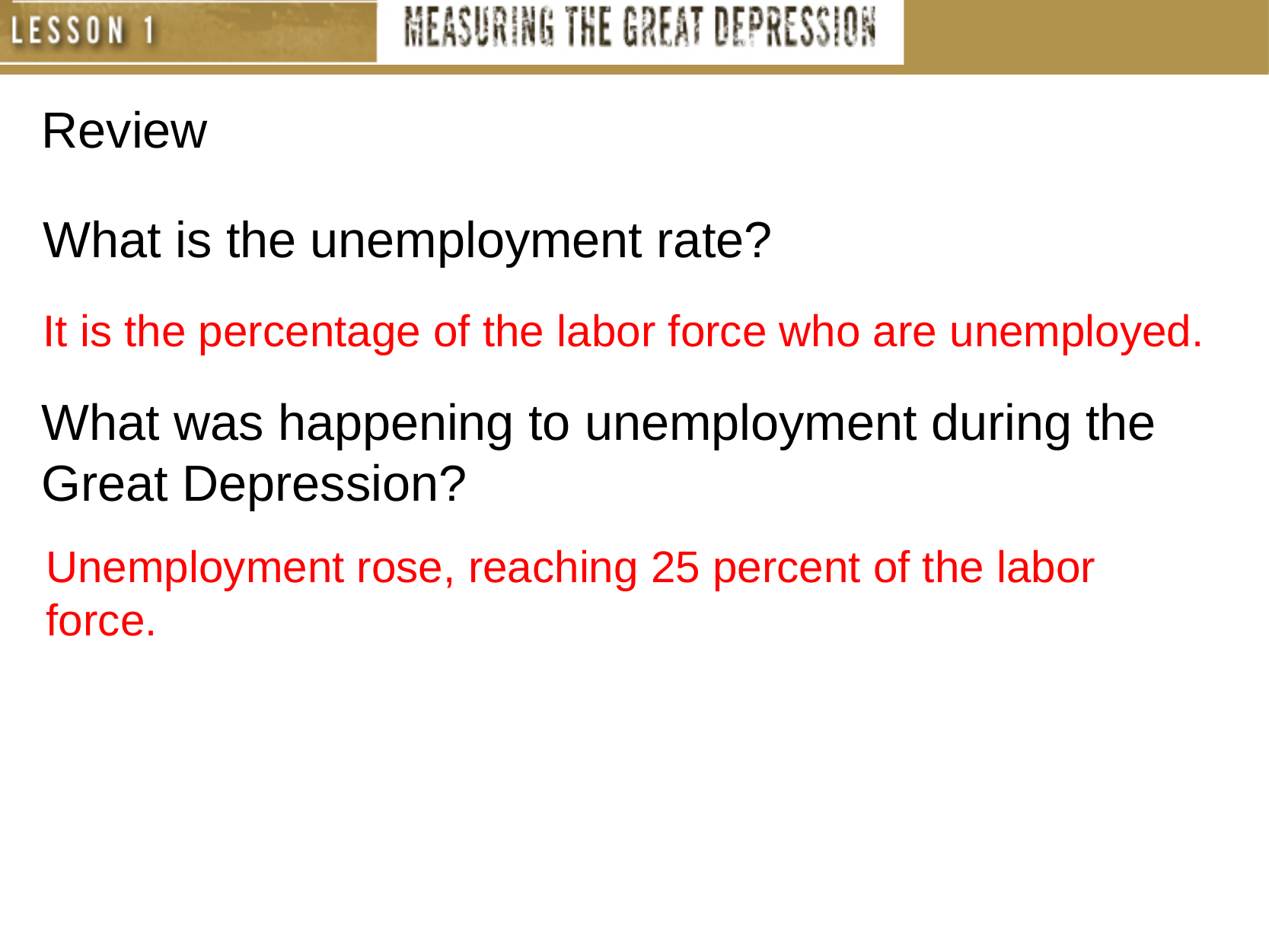

Review
What is the unemployment rate?
It is the percentage of the labor force who are unemployed.
What was happening to unemployment during the Great Depression?
Unemployment rose, reaching 25 percent of the labor force.